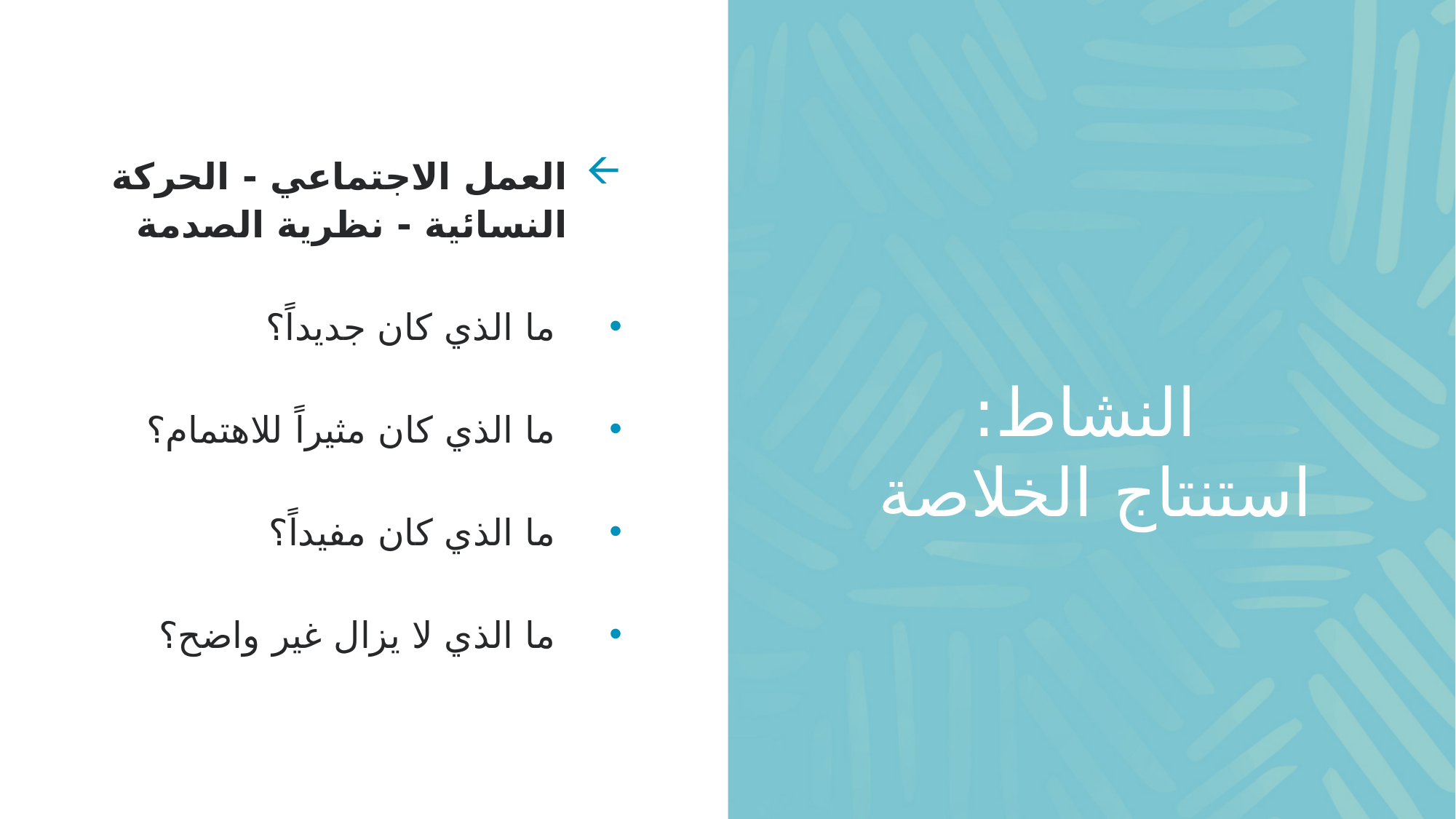

العمل الاجتماعي - الحركة النسائية - نظرية الصدمة
 ما الذي كان جديداً؟
 ما الذي كان مثيراً للاهتمام؟
 ما الذي كان مفيداً؟
 ما الذي لا يزال غير واضح؟

# النشاط: استنتاج الخلاصة